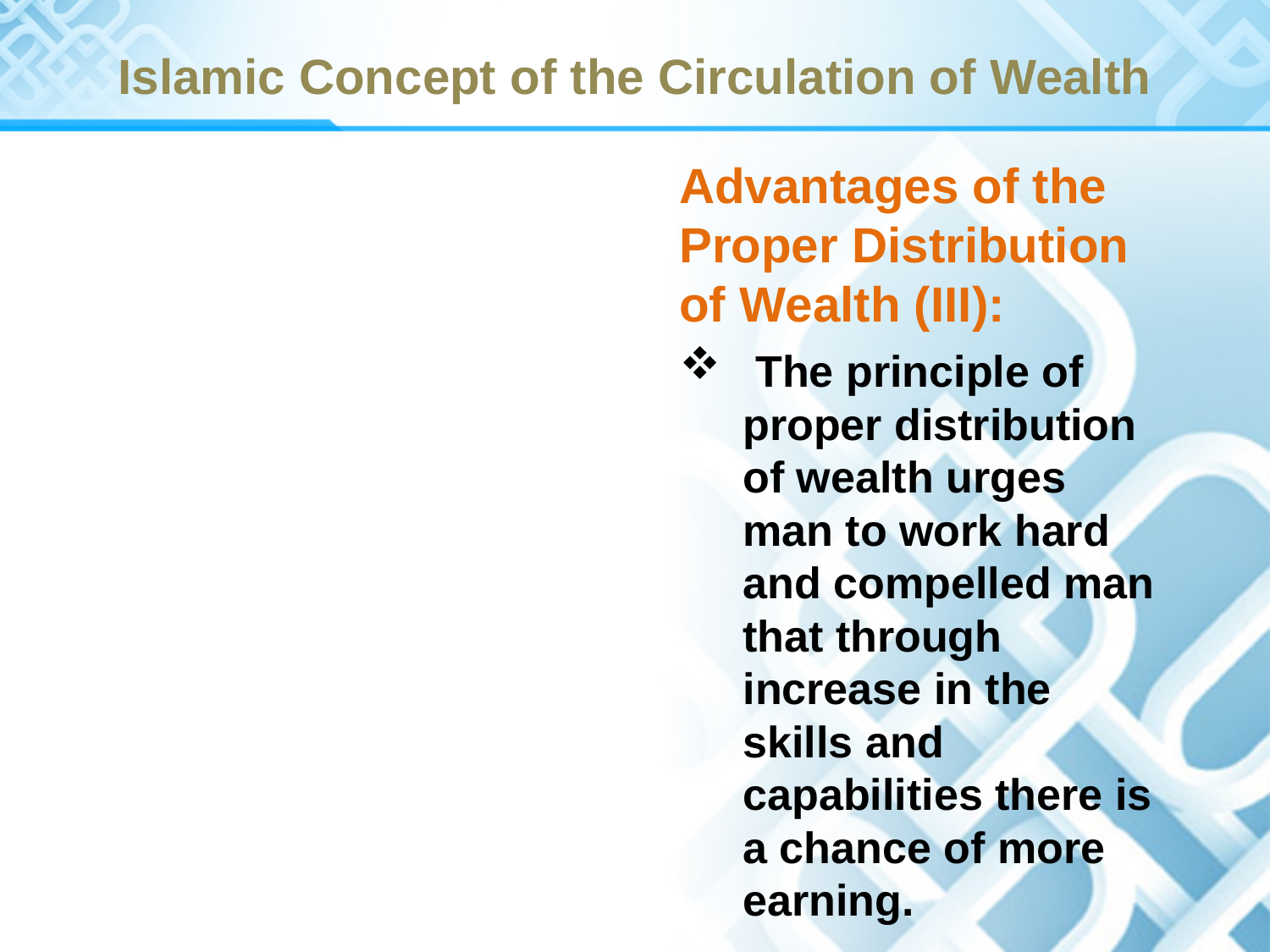

# Islamic Concept of the Circulation of Wealth
Advantages of the Proper Distribution of Wealth (III):
 The principle of proper distribution of wealth urges man to work hard and compelled man that through increase in the skills and capabilities there is a chance of more earning.